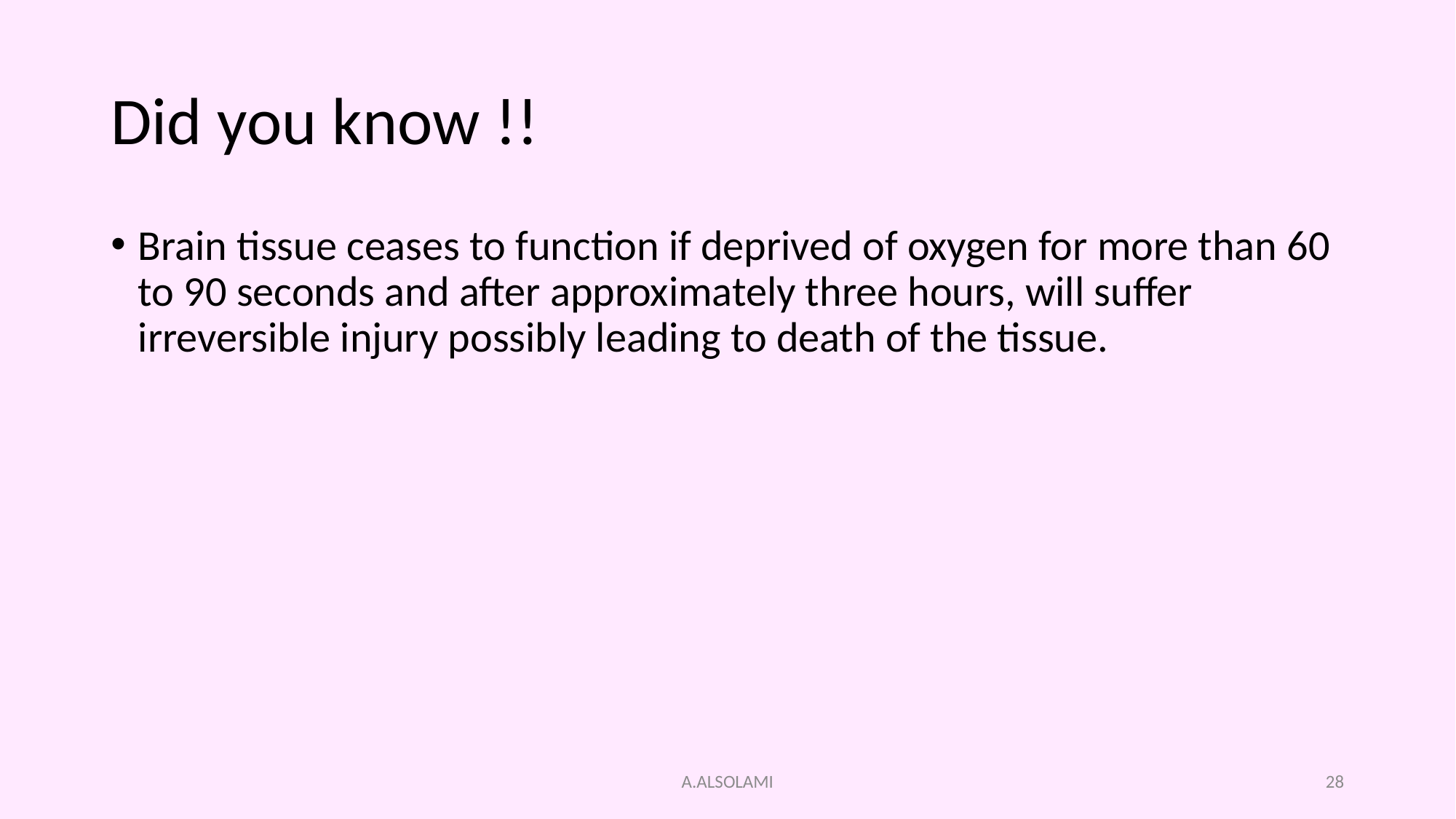

# Did you know !!
Brain tissue ceases to function if deprived of oxygen for more than 60 to 90 seconds and after approximately three hours, will suffer irreversible injury possibly leading to death of the tissue.
A.ALSOLAMI
28